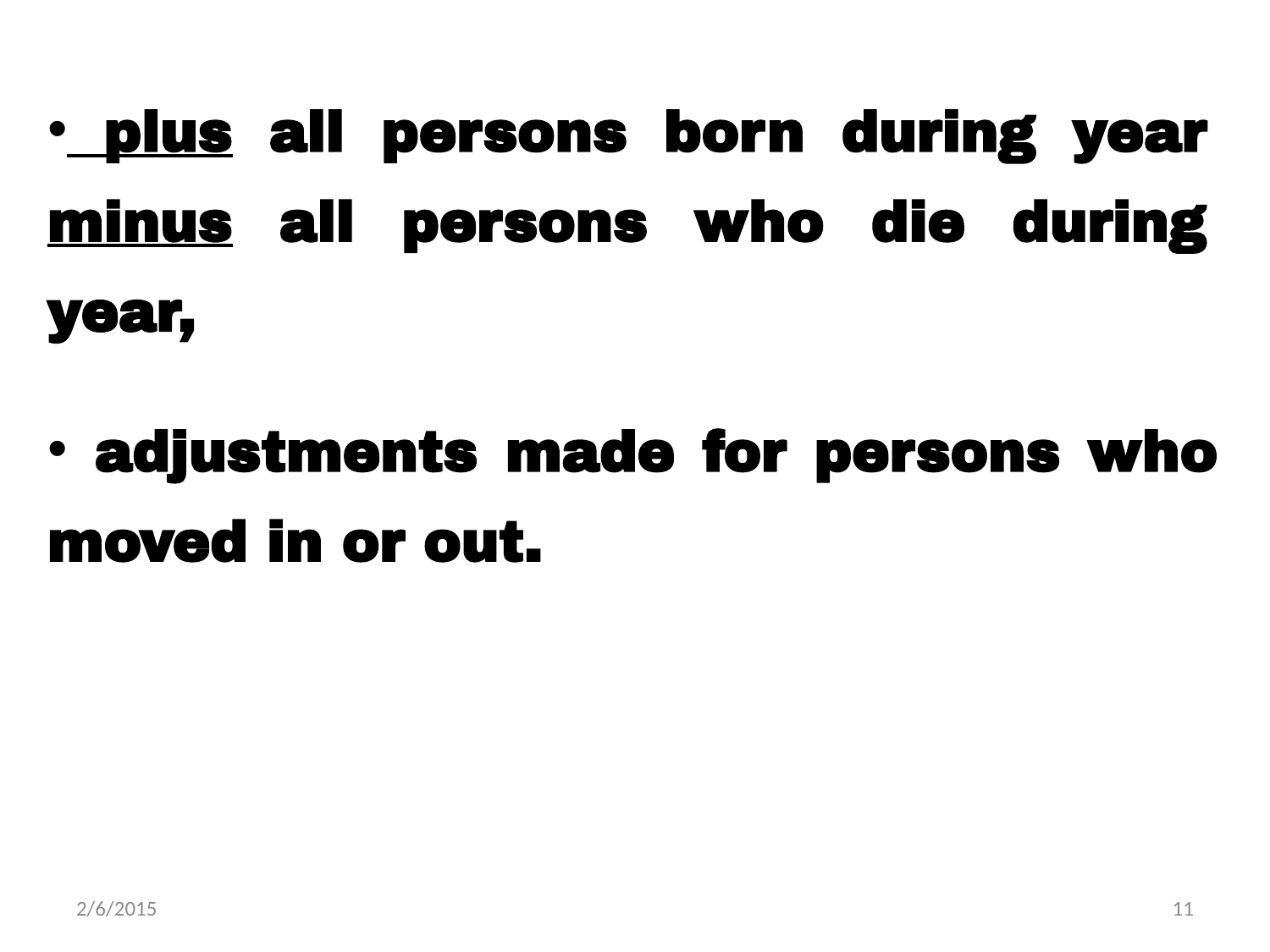

plus all persons born during year minus all persons who die during year,
 adjustments made for persons who moved in or out.
2/6/2015
11